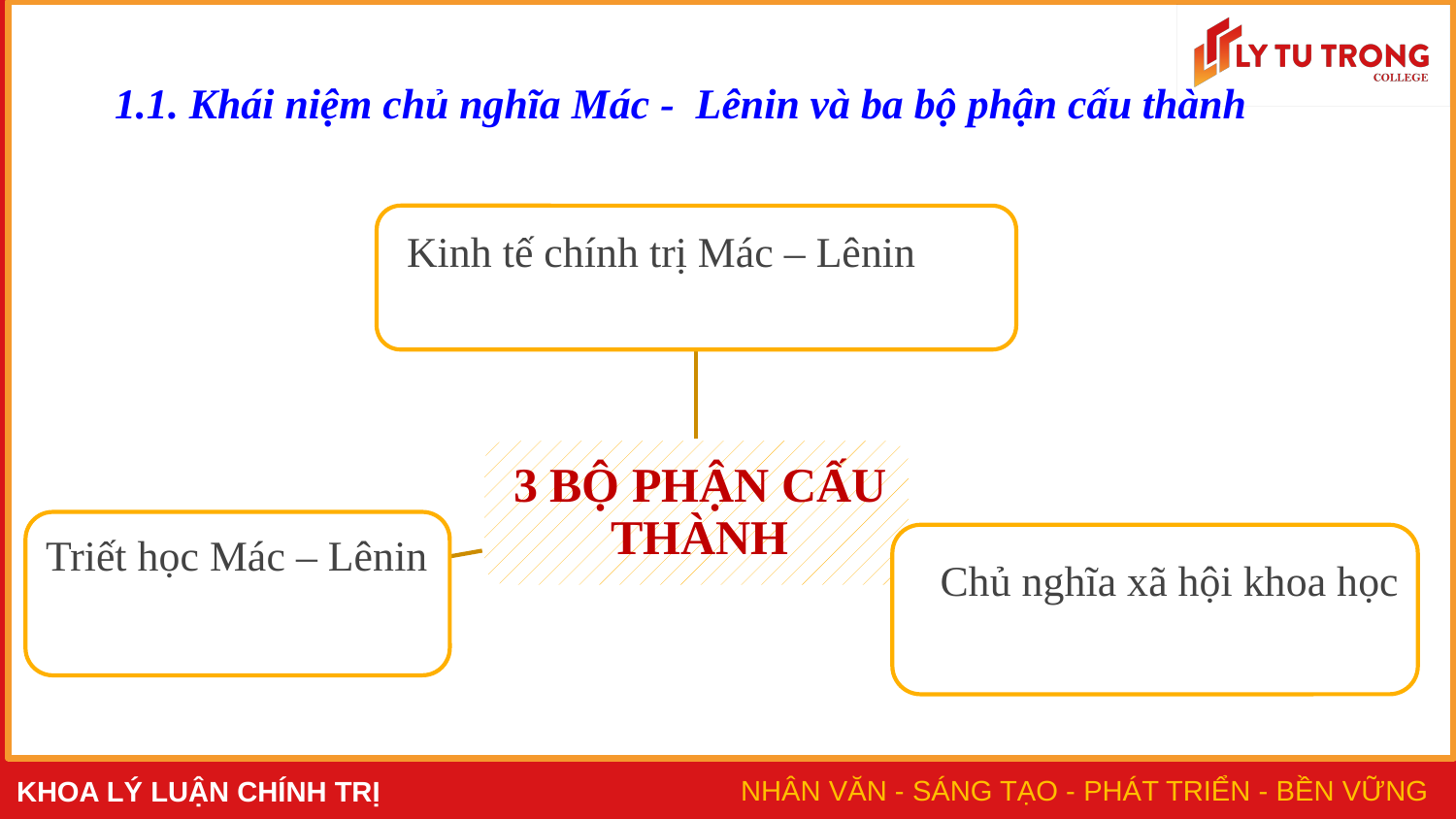

# 1.1. Khái niệm chủ nghĩa Mác -  Lênin và ba bộ phận cấu thành
3 BỘ PHẬN CẤU THÀNH

Kinh tế chính trị Mác – Lênin

Triết học Mác – Lênin

Chủ nghĩa xã hội khoa học